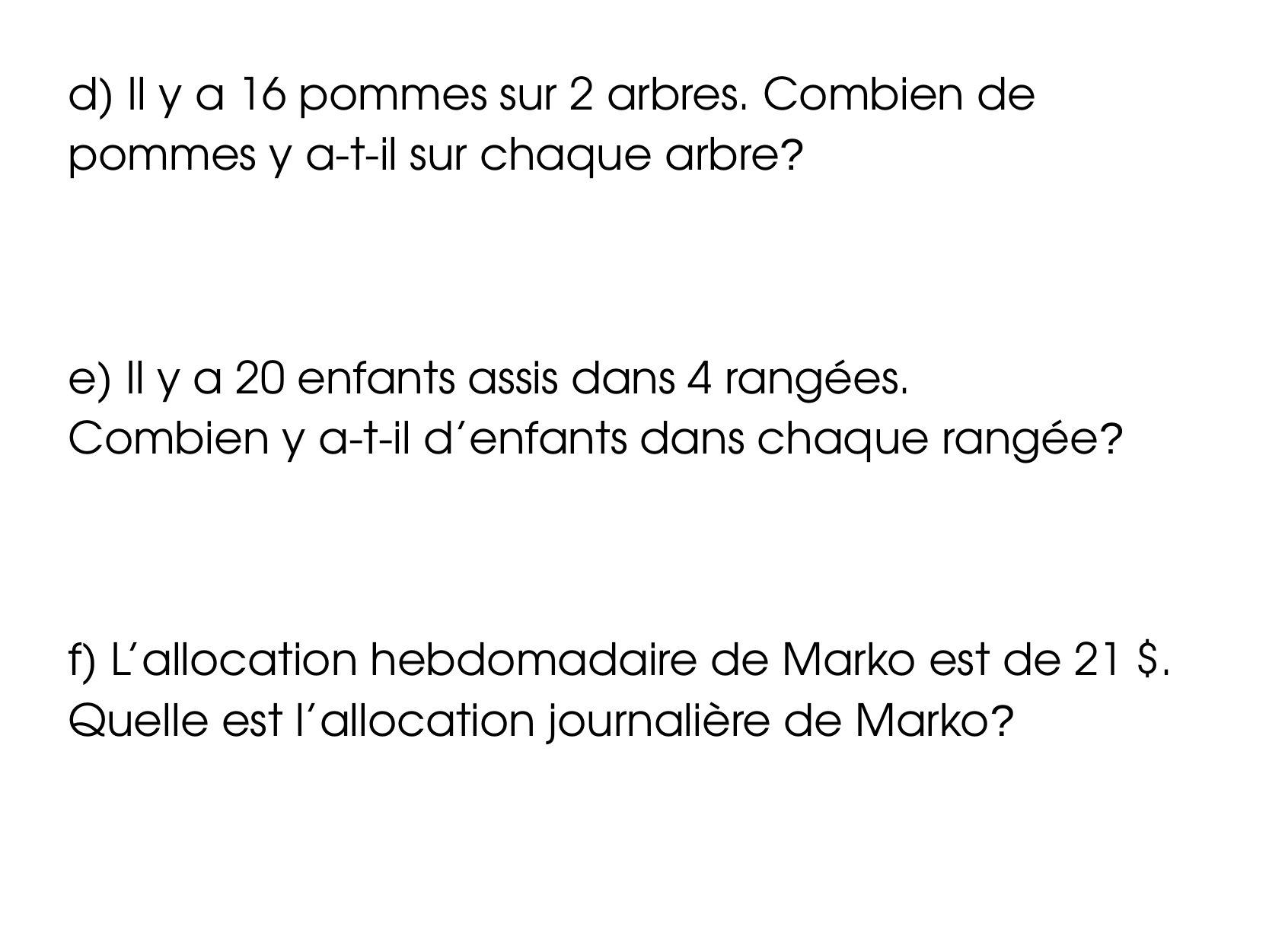

d) Il y a 16 pommes sur 2 arbres. Combien de pommes y a-t-il sur chaque arbre?
e) Il y a 20 enfants assis dans 4 rangées.
Combien y a-t-il d’enfants dans chaque rangée?
f) L’allocation hebdomadaire de Marko est de 21 $. Quelle est l’allocation journalière de Marko?